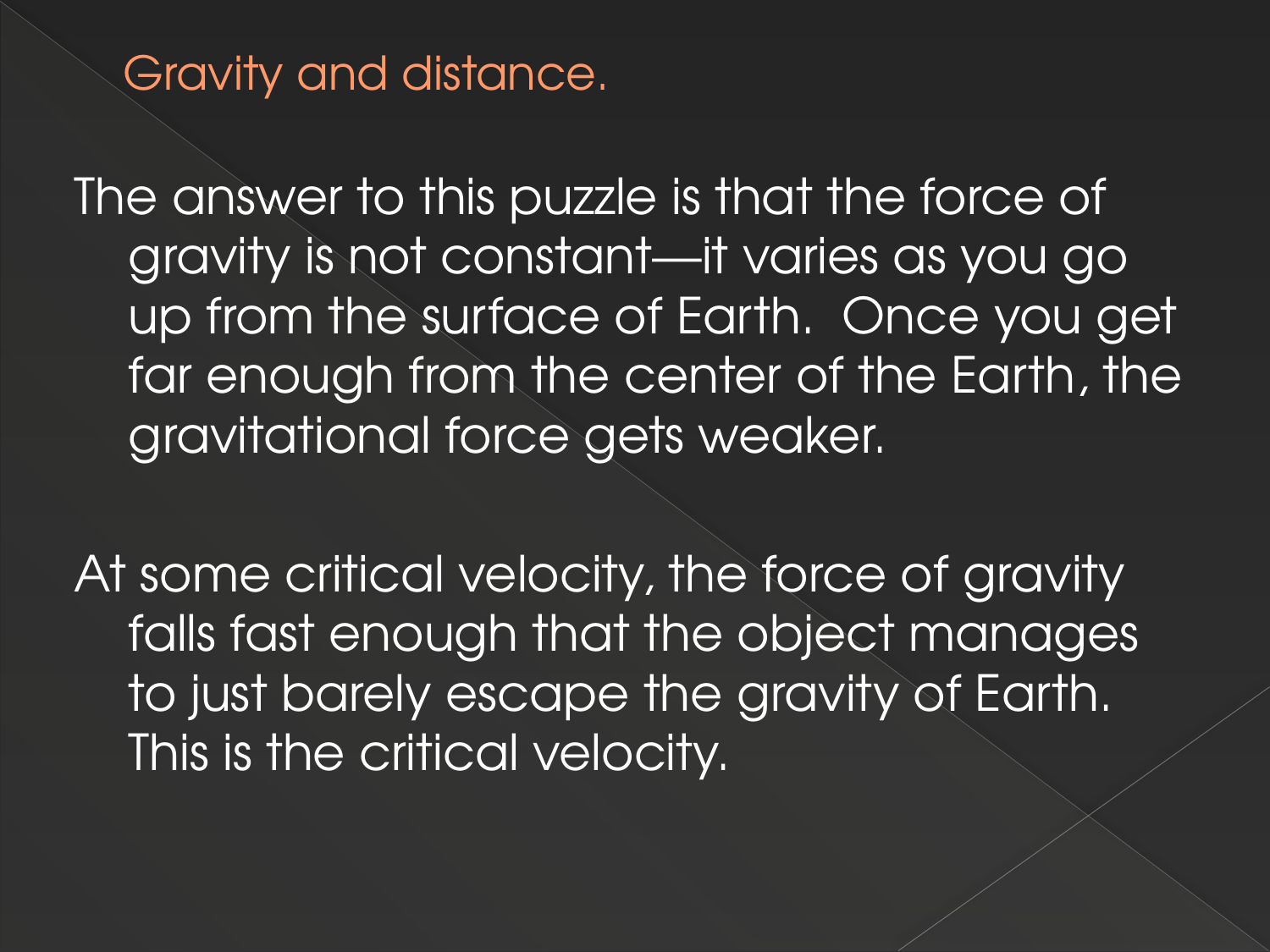

# Gravity and distance.
The answer to this puzzle is that the force of gravity is not constant—it varies as you go up from the surface of Earth.  Once you get far enough from the center of the Earth, the gravitational force gets weaker.

At some critical velocity, the force of gravity falls fast enough that the object manages to just barely escape the gravity of Earth.  This is the critical velocity.